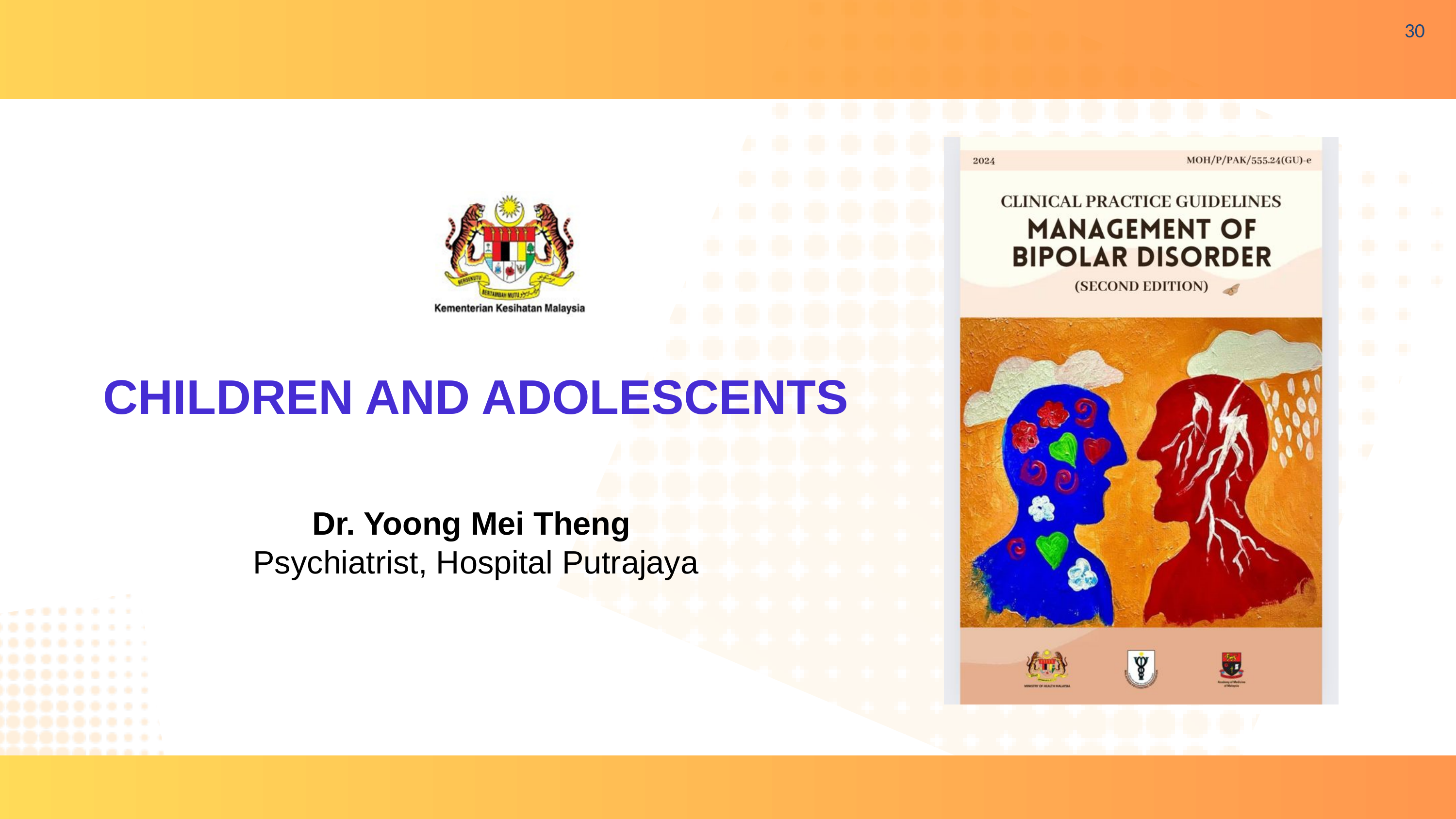

30

CHILDREN AND ADOLESCENTS

Dr. Yoong Mei Theng
Psychiatrist, Hospital Putrajaya